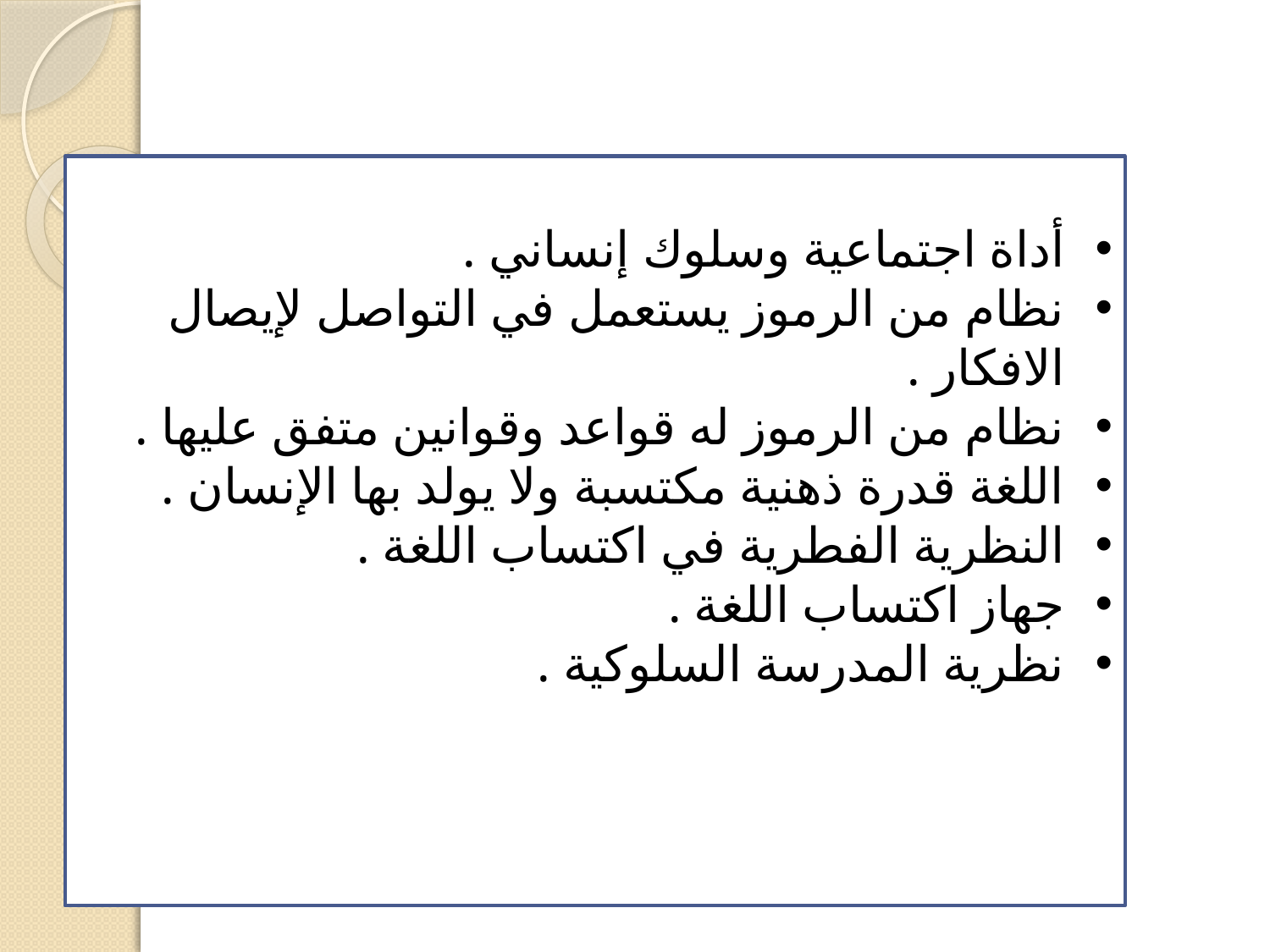

أداة اجتماعية وسلوك إنساني .
نظام من الرموز يستعمل في التواصل لإيصال الافكار .
نظام من الرموز له قواعد وقوانين متفق عليها .
اللغة قدرة ذهنية مكتسبة ولا يولد بها الإنسان .
النظرية الفطرية في اكتساب اللغة .
جهاز اكتساب اللغة .
نظرية المدرسة السلوكية .

الخلاصة